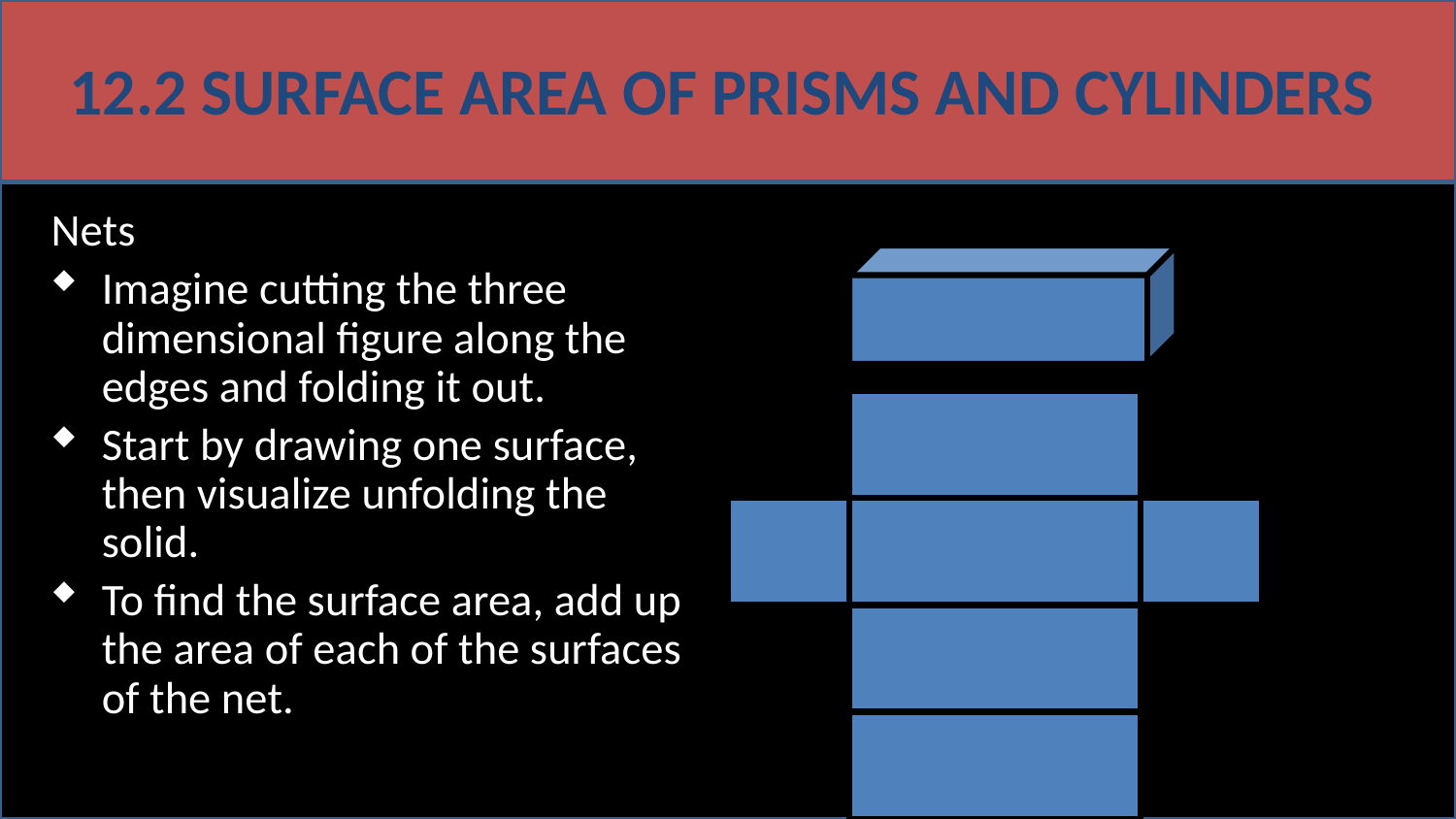

# 12.2 Surface Area of Prisms and Cylinders
Nets
Imagine cutting the three dimensional figure along the edges and folding it out.
Start by drawing one surface, then visualize unfolding the solid.
To find the surface area, add up the area of each of the surfaces of the net.